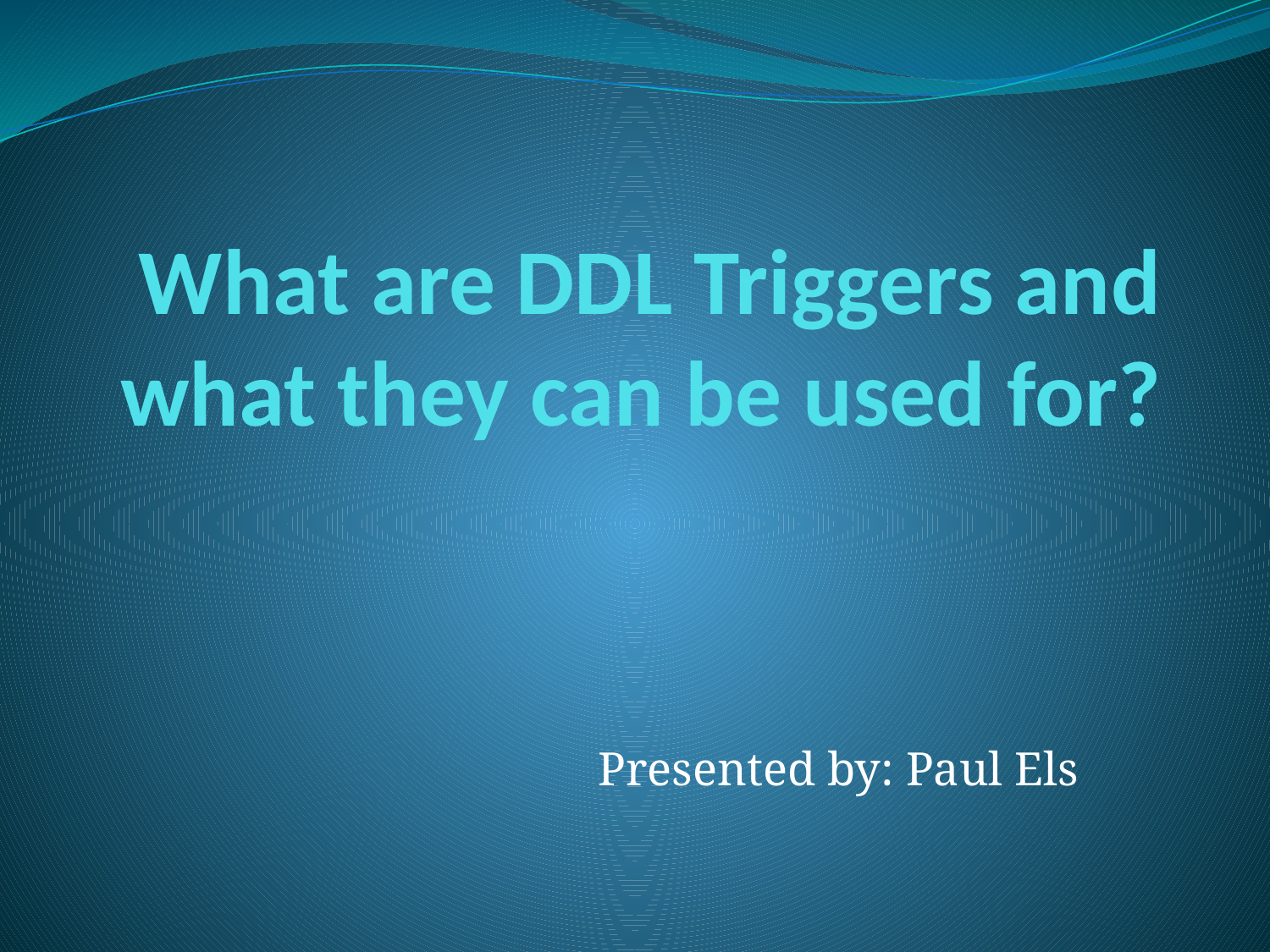

# What are DDL Triggers and what they can be used for?
Presented by: Paul Els